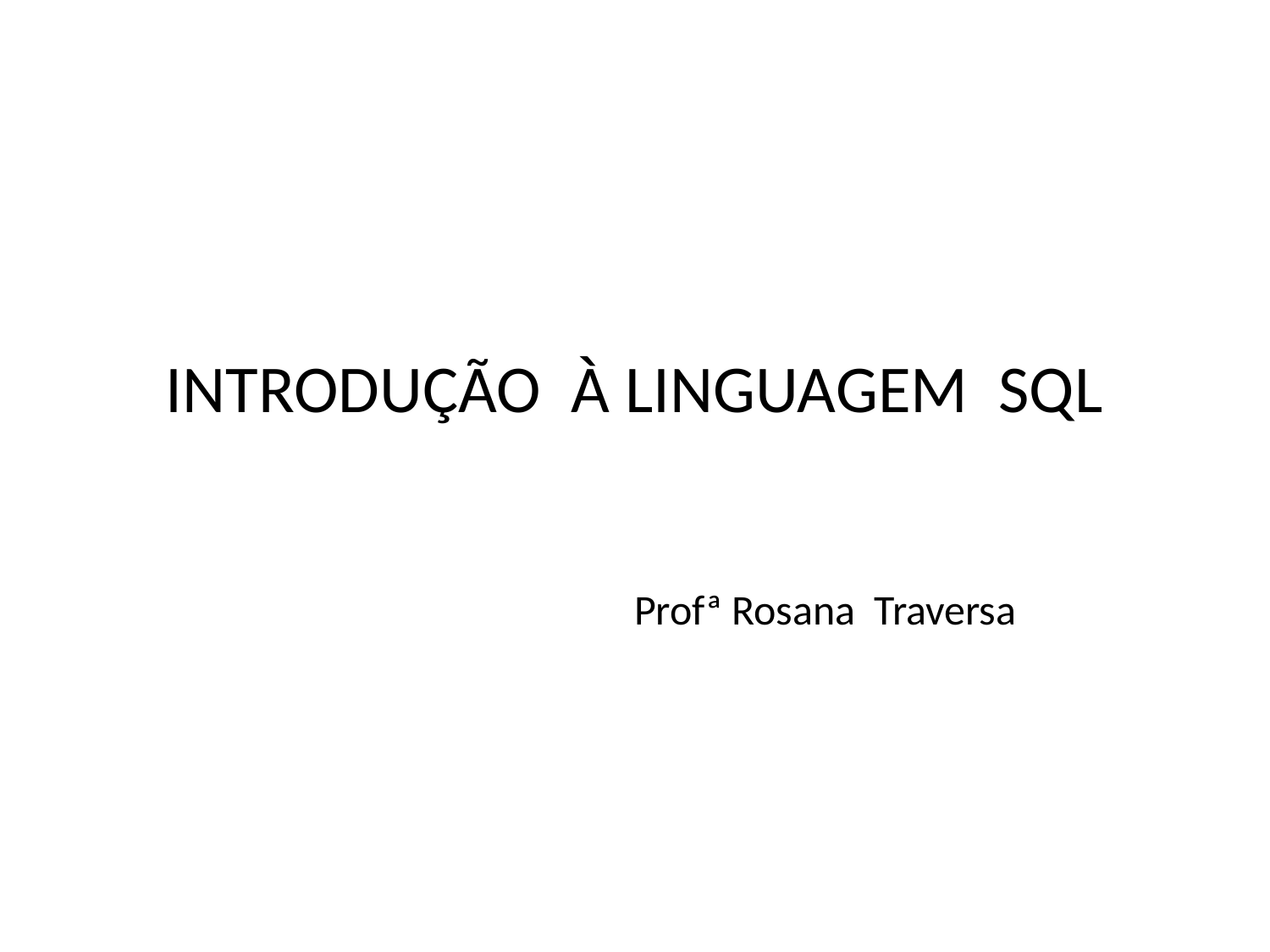

# INTRODUÇÃO  À LINGUAGEM  SQL
Profª Rosana  Traversa